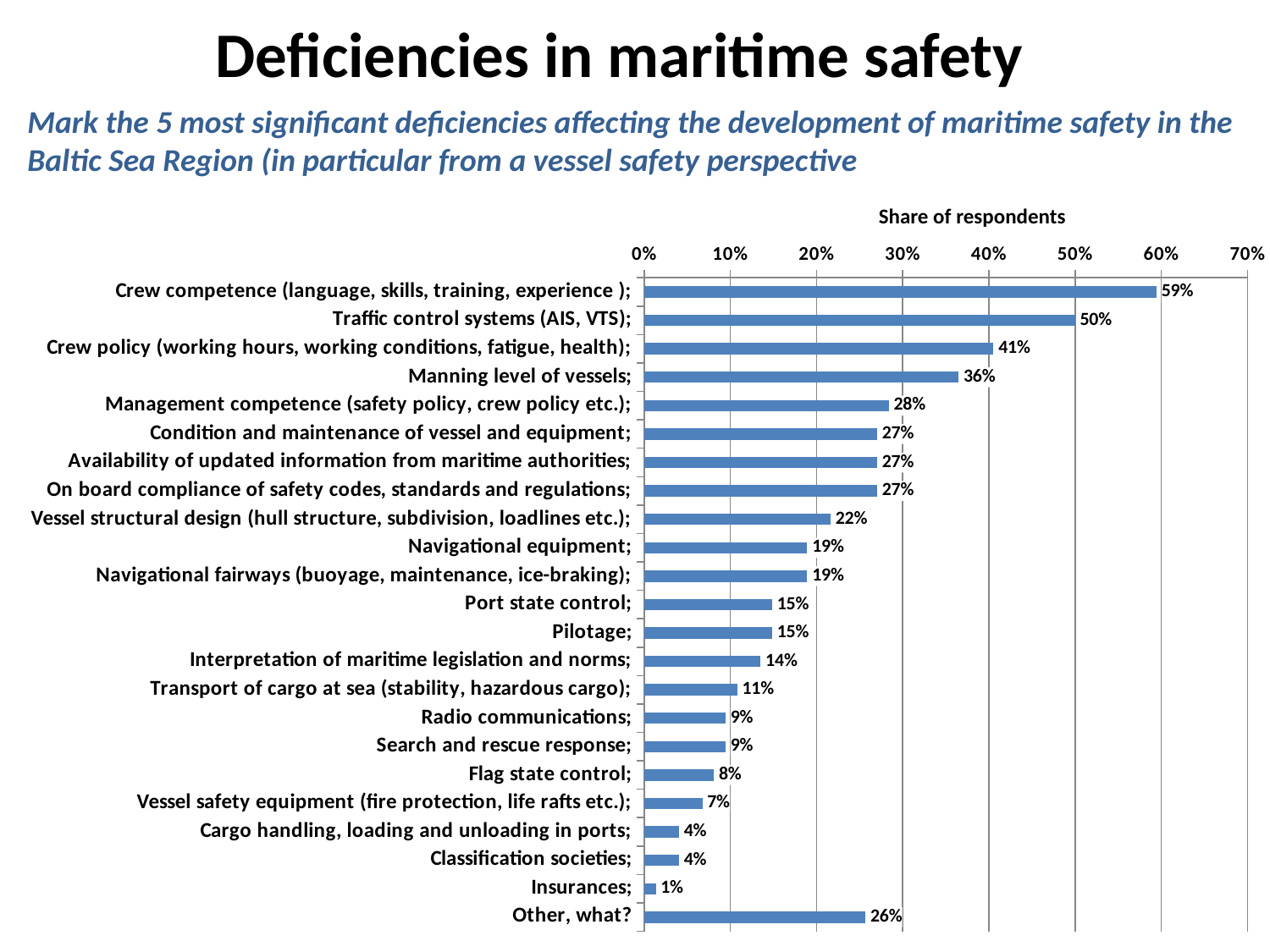

Deficiencies in maritime safety
Mark the 5 most significant deficiencies affecting the development of maritime safety in the Baltic Sea Region (in particular from a vessel safety perspective

### Chart

| Category |  |
|---|---|
| Crew competence (language, skills, training, experience ); | 0.5945945945945946 |
| Traffic control systems (AIS, VTS); | 0.5 |
| Crew policy (working hours, working conditions, fatigue, health); | 0.4054054054054055 |
| Manning level of vessels; | 0.364864864864865 |
| Management competence (safety policy, crew policy etc.); | 0.2837837837837838 |
| Condition and maintenance of vessel and equipment; | 0.2702702702702704 |
| Availability of updated information from maritime authorities; | 0.2702702702702704 |
| On board compliance of safety codes, standards and regulations; | 0.2702702702702704 |
| Vessel structural design (hull structure, subdivision, loadlines etc.); | 0.21621621621621626 |
| Navigational equipment; | 0.18918918918918923 |
| Navigational fairways (buoyage, maintenance, ice-braking); | 0.18918918918918923 |
| Port state control; | 0.14864864864864866 |
| Pilotage; | 0.14864864864864866 |
| Interpretation of maritime legislation and norms; | 0.13513513513513517 |
| Transport of cargo at sea (stability, hazardous cargo); | 0.10810810810810811 |
| Radio communications; | 0.09459459459459464 |
| Search and rescue response; | 0.09459459459459464 |
| Flag state control; | 0.08108108108108109 |
| Vessel safety equipment (fire protection, life rafts etc.); | 0.06756756756756757 |
| Cargo handling, loading and unloading in ports; | 0.04054054054054054 |
| Classification societies; | 0.04054054054054054 |
| Insurances; | 0.013513513513513518 |
| Other, what? | 0.25675675675675674 |
Share of respondents